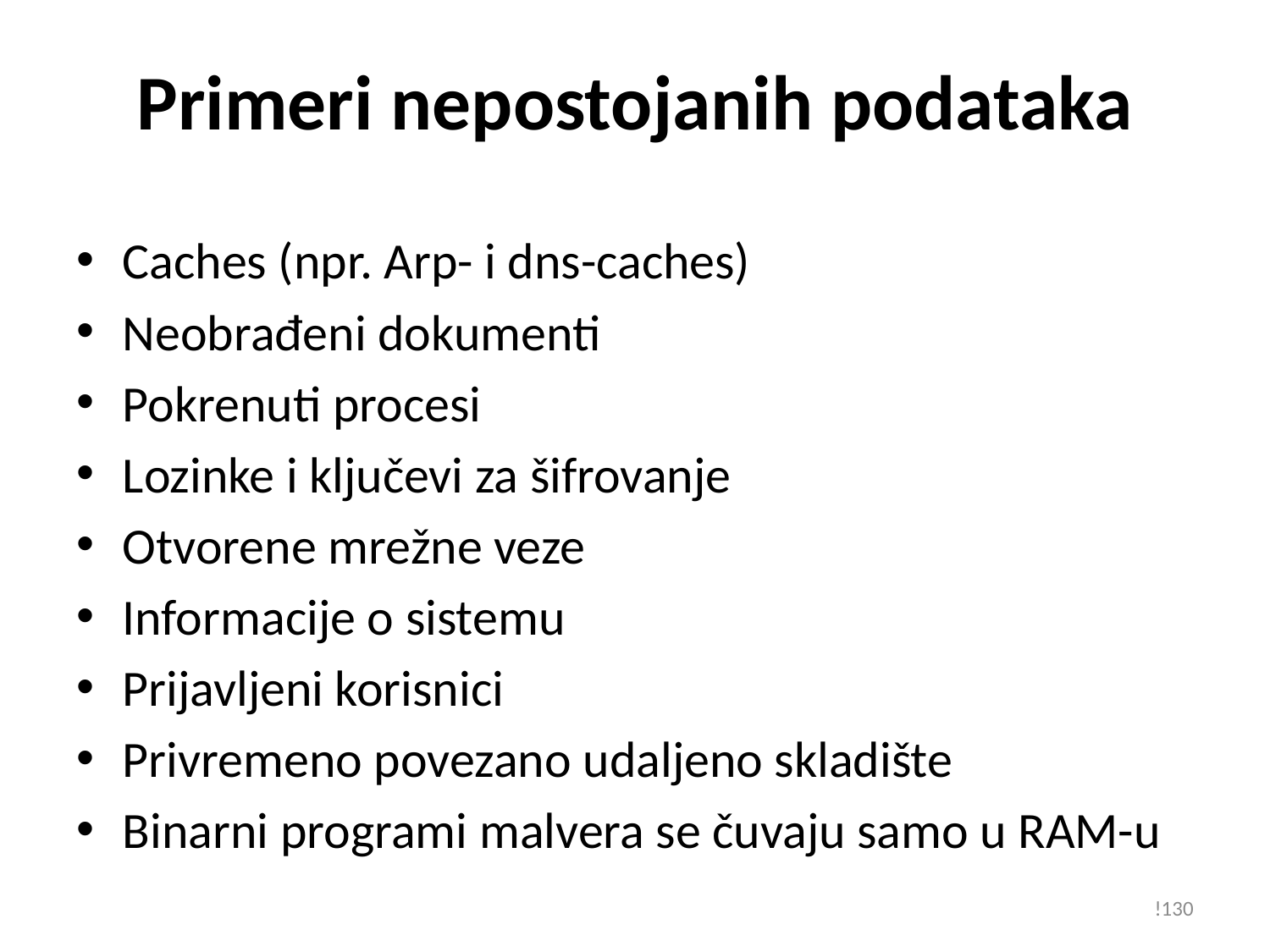

# Primeri nepostojanih podataka
Caches (npr. Arp- i dns-caches)
Neobrađeni dokumenti
Pokrenuti procesi
Lozinke i ključevi za šifrovanje
Otvorene mrežne veze
Informacije o sistemu
Prijavljeni korisnici
Privremeno povezano udaljeno skladište
Binarni programi malvera se čuvaju samo u RAM-u

!130